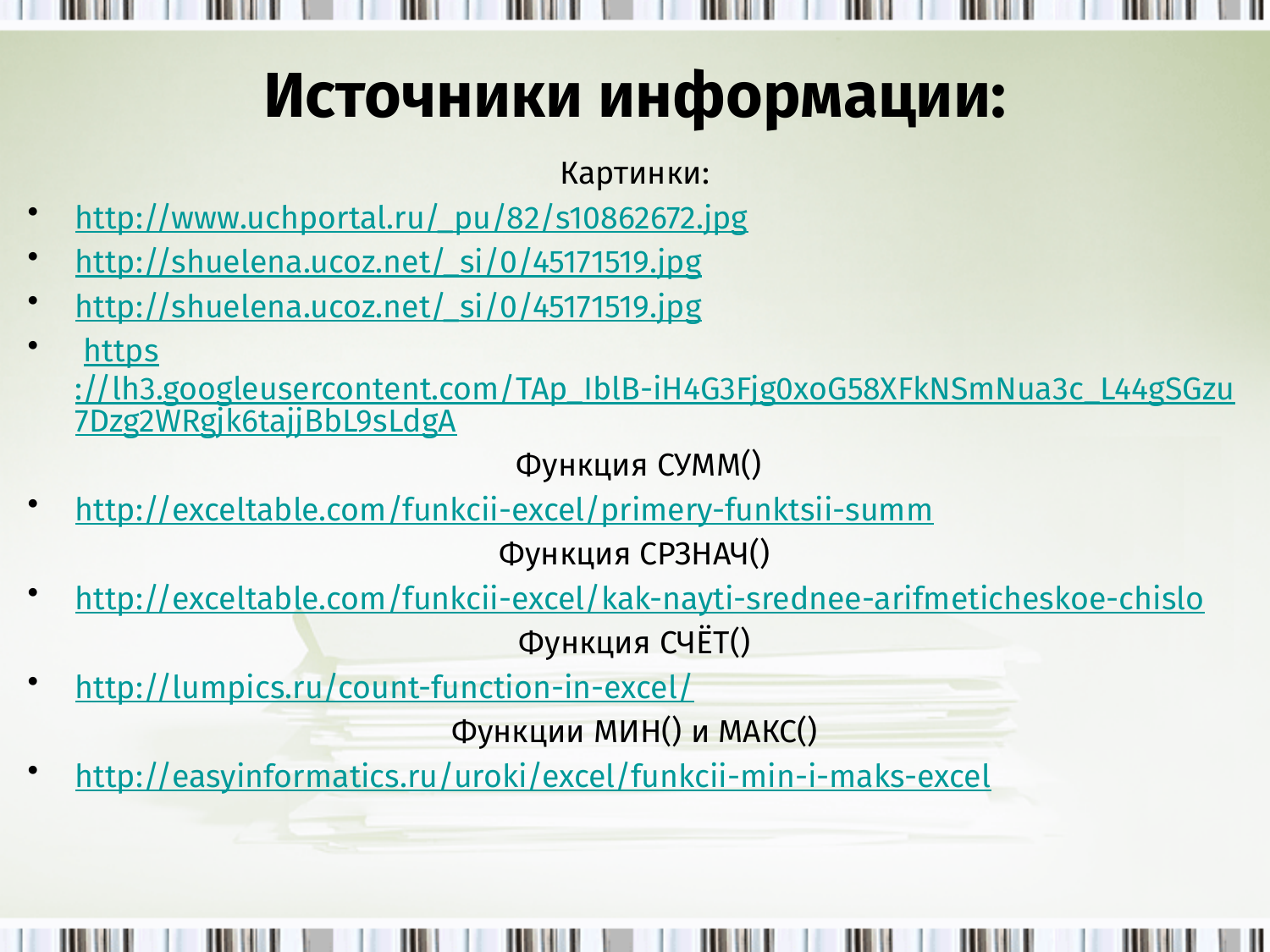

# Источники информации:
Картинки:
http://www.uchportal.ru/_pu/82/s10862672.jpg
http://shuelena.ucoz.net/_si/0/45171519.jpg
http://shuelena.ucoz.net/_si/0/45171519.jpg
 https://lh3.googleusercontent.com/TAp_IblB-iH4G3Fjg0xoG58XFkNSmNua3c_L44gSGzu7Dzg2WRgjk6tajjBbL9sLdgA
 Функция СУММ()
http://exceltable.com/funkcii-excel/primery-funktsii-summ
Функция СРЗНАЧ()
http://exceltable.com/funkcii-excel/kak-nayti-srednee-arifmeticheskoe-chislo
Функция СЧЁТ()
http://lumpics.ru/count-function-in-excel/
Функции МИН() и МАКС()
http://easyinformatics.ru/uroki/excel/funkcii-min-i-maks-excel